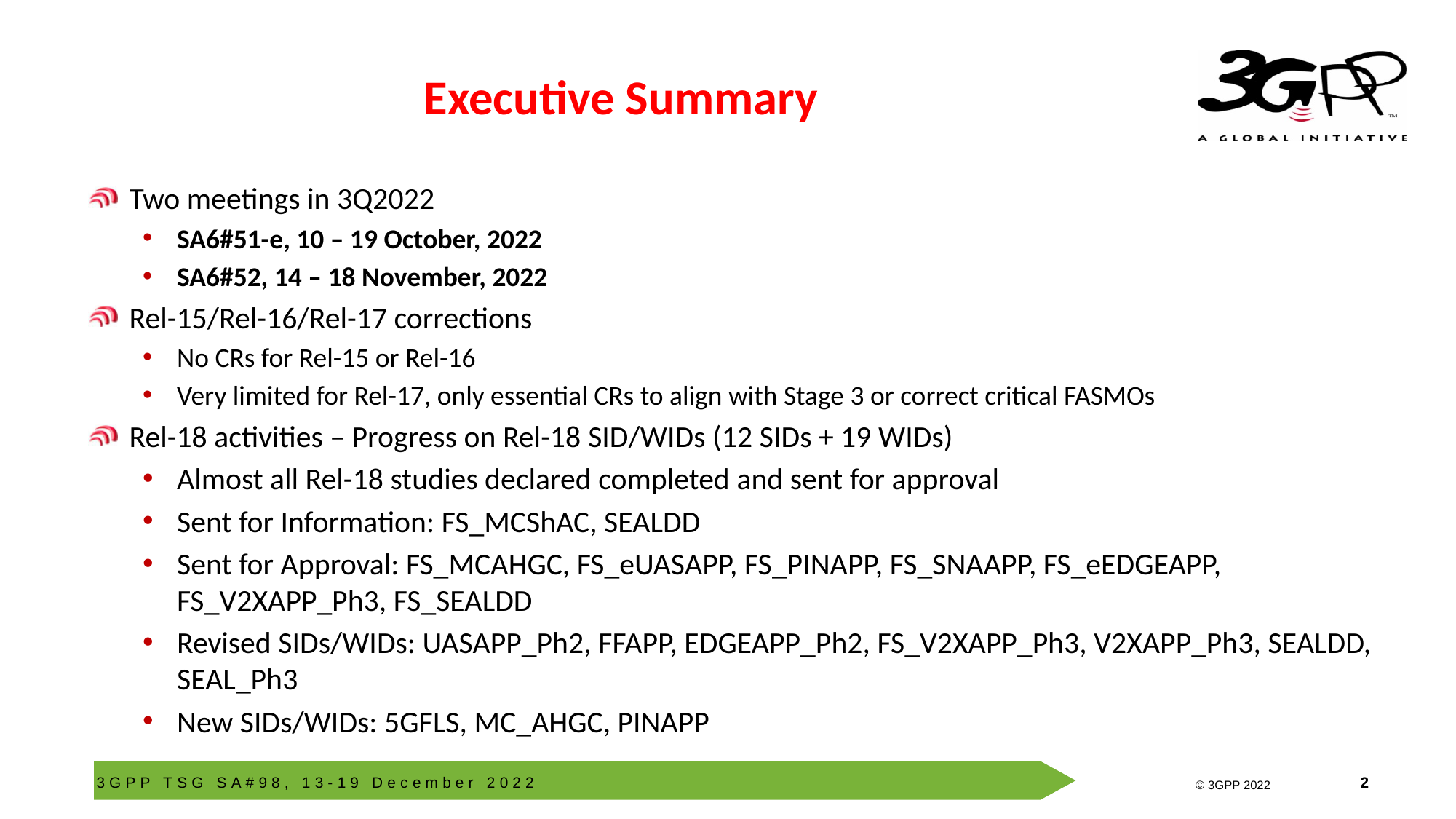

# Executive Summary
Two meetings in 3Q2022
SA6#51-e, 10 – 19 October, 2022
SA6#52, 14 – 18 November, 2022
Rel-15/Rel-16/Rel-17 corrections
No CRs for Rel-15 or Rel-16
Very limited for Rel-17, only essential CRs to align with Stage 3 or correct critical FASMOs
Rel-18 activities – Progress on Rel-18 SID/WIDs (12 SIDs + 19 WIDs)
Almost all Rel-18 studies declared completed and sent for approval
Sent for Information: FS_MCShAC, SEALDD
Sent for Approval: FS_MCAHGC, FS_eUASAPP, FS_PINAPP, FS_SNAAPP, FS_eEDGEAPP, FS_V2XAPP_Ph3, FS_SEALDD
Revised SIDs/WIDs: UASAPP_Ph2, FFAPP, EDGEAPP_Ph2, FS_V2XAPP_Ph3, V2XAPP_Ph3, SEALDD, SEAL_Ph3
New SIDs/WIDs: 5GFLS, MC_AHGC, PINAPP